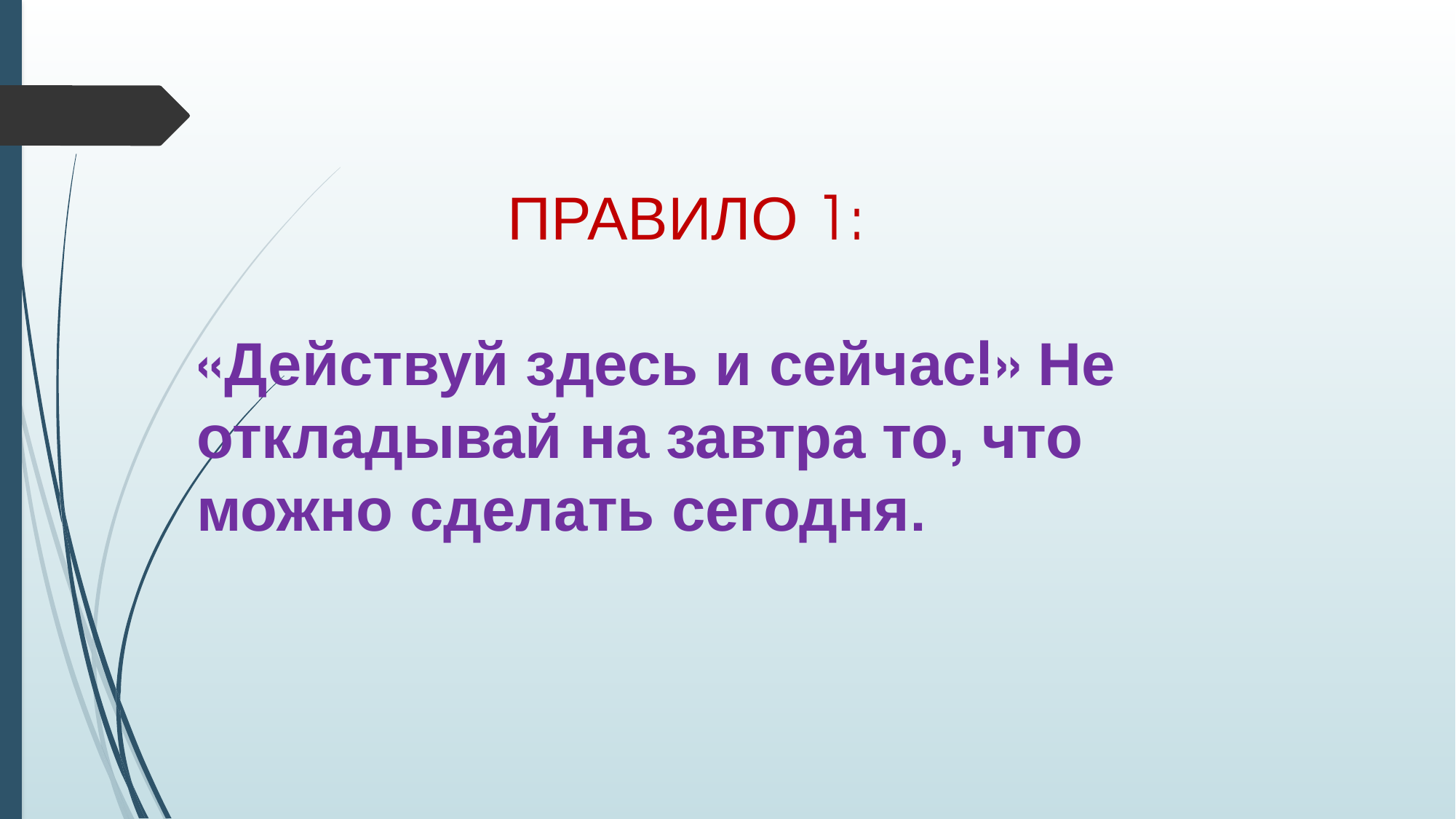

ПРАВИЛО 1:

«Действуй здесь и сейчас!» Не откладывай на завтра то, что можно сделать сегодня.